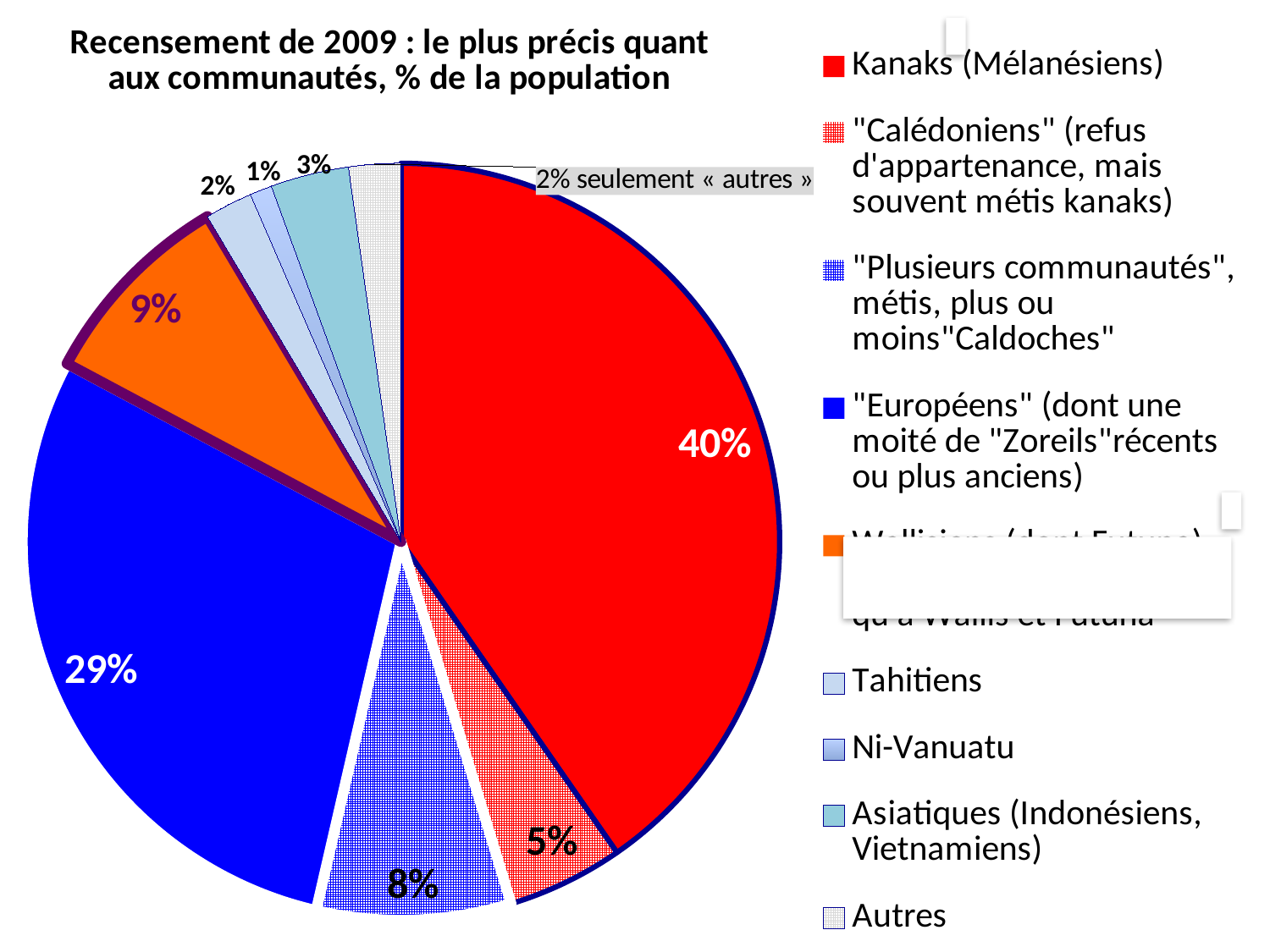

### Chart: Recensement de 2009 : le plus précis quant aux communautés, % de la population

| Category | Recensement de 2009 |
|---|---|
| Kanaks (Mélanésiens) | 0.4034 |
| "Calédoniens" (refus d'appartenance, mais souvent métis kanaks) | 0.0496 |
| "Plusieurs communautés", métis, plus ou moins"Caldoches" | 0.083 |
| "Européens" (dont une moité de "Zoreils"récents ou plus anciens) | 0.292 |
| Wallisiens (dont Futuna) : deux fois plus nombreux qu'à Wallis et Futuna | 0.0866 |
| Tahitiens | 0.0203 |
| Ni-Vanuatu | 0.0095 |
| Asiatiques (Indonésiens, Vietnamiens) | 0.0334 |
| Autres | 0.0222000000000002 |

### Chart: Recensement de 2009
le plus précis quant aux communautés,
% de la population

| Category | Recensement de 2009 |
|---|---|
| Kanaks (Mélanésiens) | 0.4034 |
| "Calédoniens" (refus d'appartenance, mais souvent métis kanaks) | 0.0496 |
| "Plusieurs communautés", métis, plus ou moins"Caldoches" | 0.083 |
| "Européens" (dont une moité de "Zoreils"récents ou plus anciens) | 0.292 |
| Wallisiens (dont Futuna) : deux fois plus nombreux qu'à Wallis et Futuna | 0.0866 |
| Tahitiens | 0.0203 |
| Ni-Vanuatu | 0.0095 |
| Asiatiques (Indonésiens, Vietnamiens) | 0.0334 |
| Autres | 0.0222000000000002 |

### Chart: Recensement de 2009
le plus précis

| Category | Recensement de 2009 |
|---|---|
| Kanaks (Mélanésiens) | 0.4034 |
| "Calédoniens" (refus d'appartenance, mais souvent métis kanaks) | 0.0496 |
| "Plusieurs communautés", métis, plus ou moins"Caldoches" | 0.083 |
| "Européens" (dont une moité de "Zoreils"récents ou plus anciens) | 0.292 |
| Wallisiens (dont Futuna) : deux fois plus nombreux qu'à Wallis et Futuna | 0.0866 |
| Tahitiens | 0.0203 |
| Ni-Vanuatu | 0.0095 |
| Asiatiques (Indonésiens, Vietnamiens) | 0.0334 |
| Autres | 0.0222000000000002 |